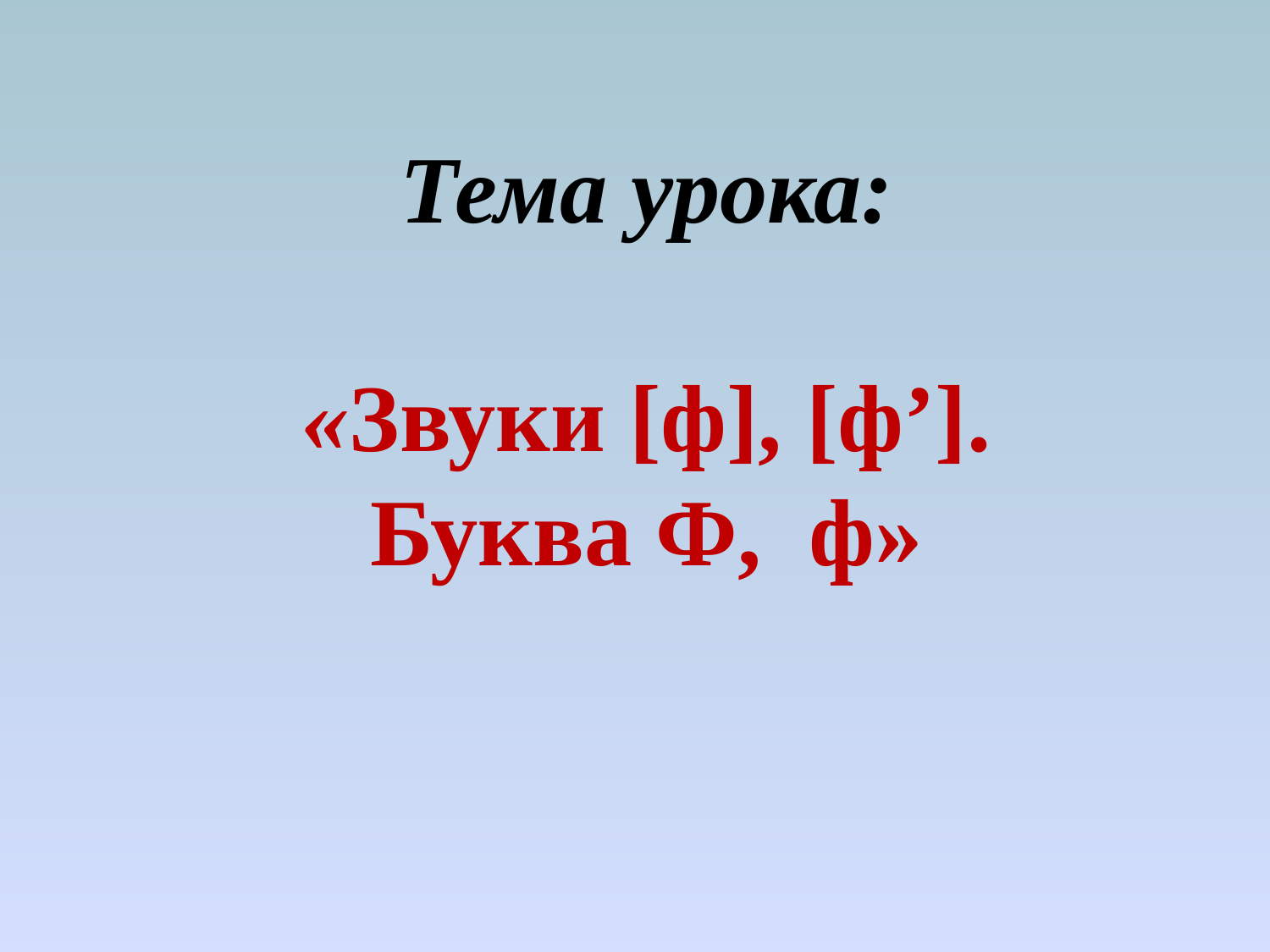

# Тема урока: «Звуки [ф], [ф’]. Буква Ф,  ф»